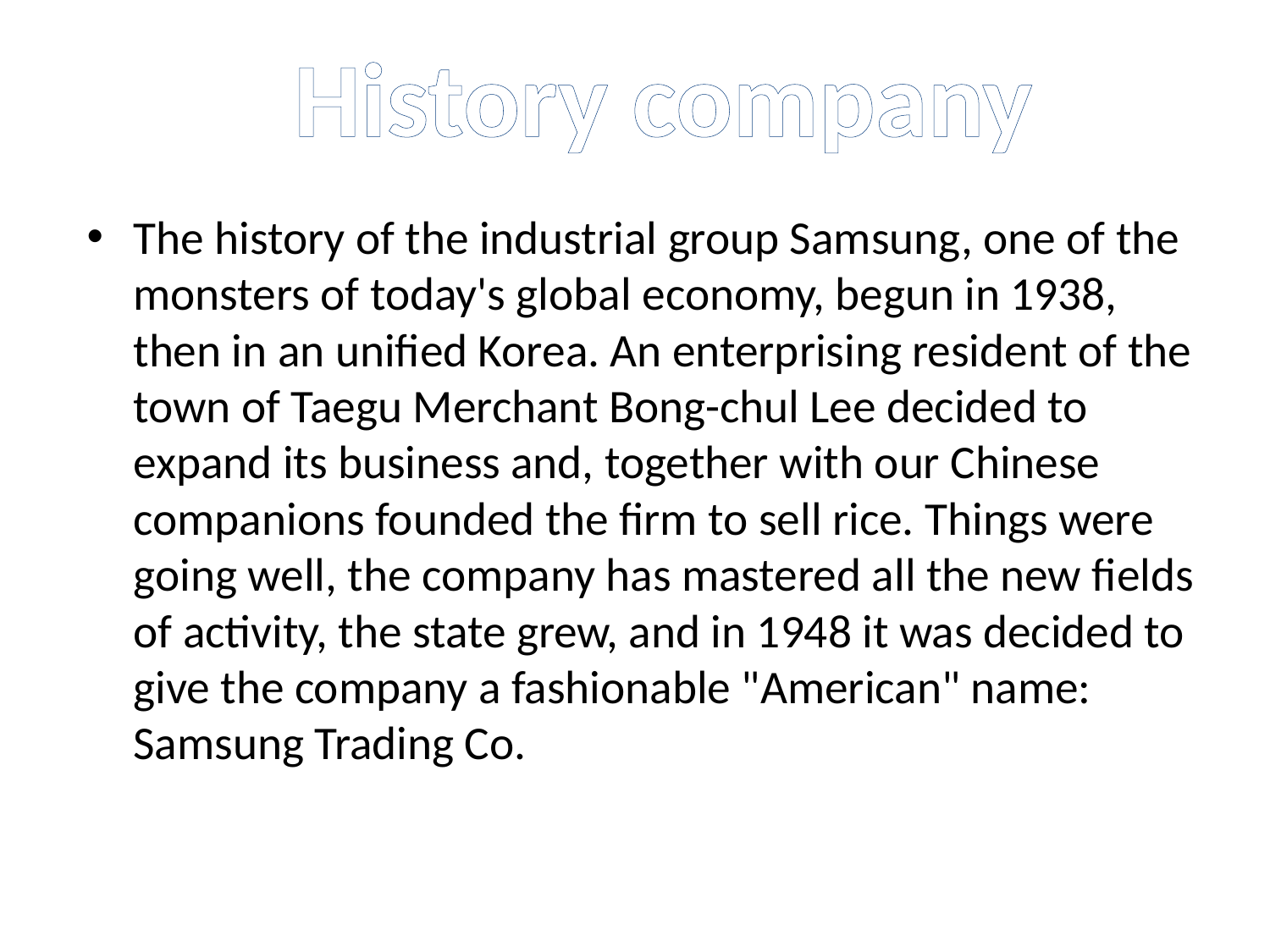

# History company
The history of the industrial group Samsung, one of the monsters of today's global economy, begun in 1938, then in an unified Korea. An enterprising resident of the town of Taegu Merchant Bong-chul Lee decided to expand its business and, together with our Chinese companions founded the firm to sell rice. Things were going well, the company has mastered all the new fields of activity, the state grew, and in 1948 it was decided to give the company a fashionable "American" name: Samsung Trading Co.